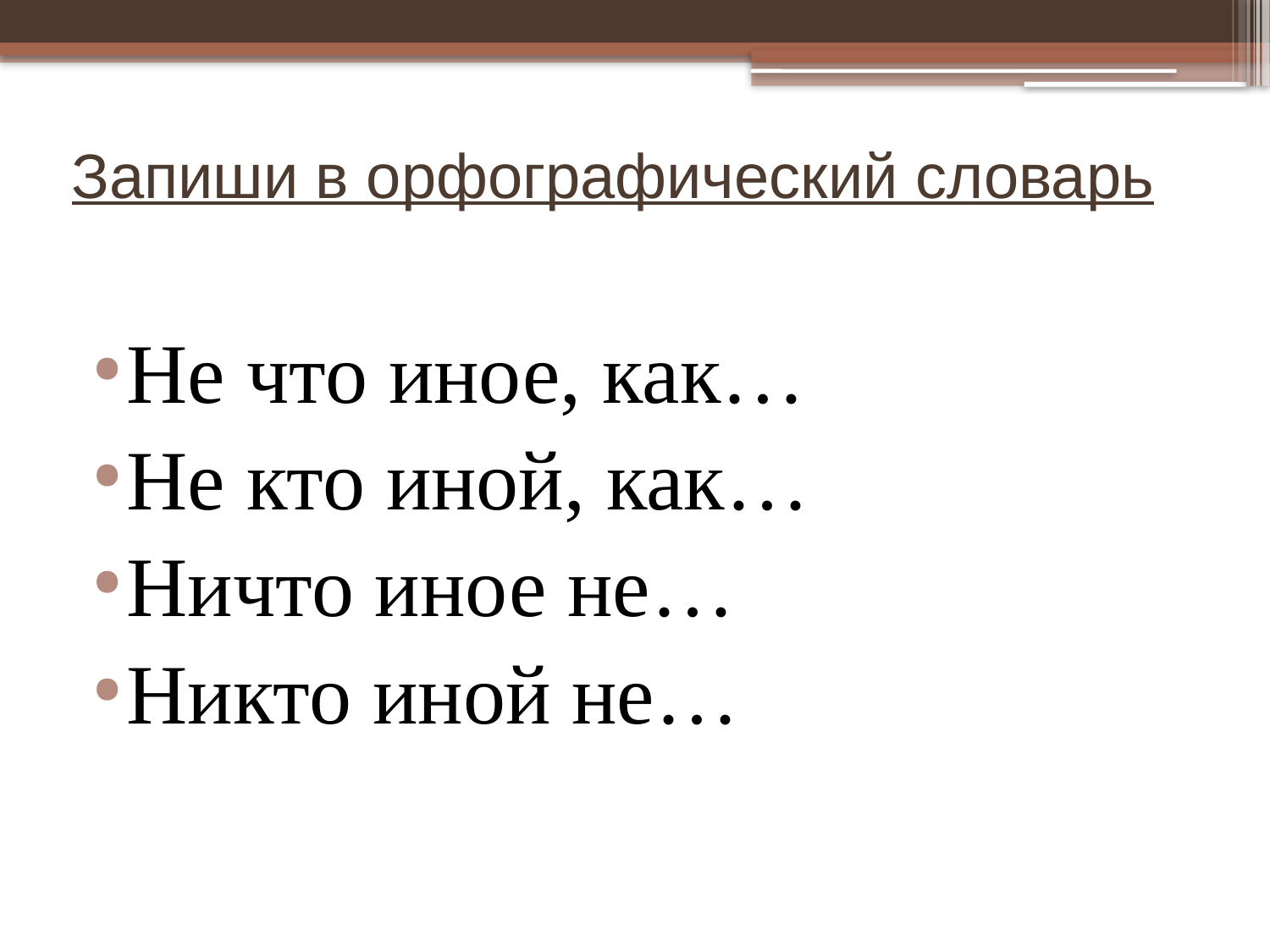

# Запиши в орфографический словарь
Не что иное, как…
Не кто иной, как…
Ничто иное не…
Никто иной не…